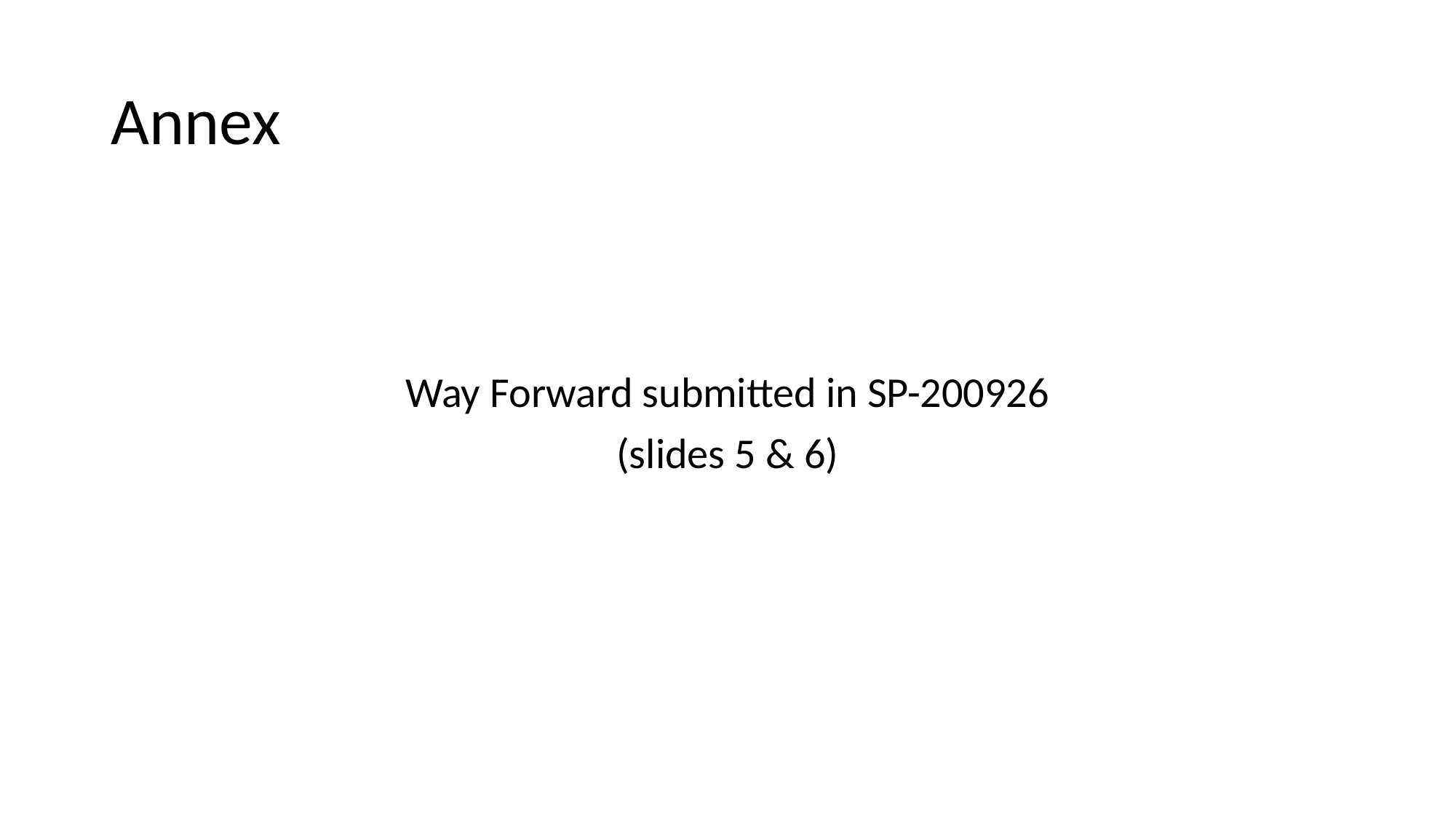

# Annex
Way Forward submitted in SP-200926
(slides 5 & 6)